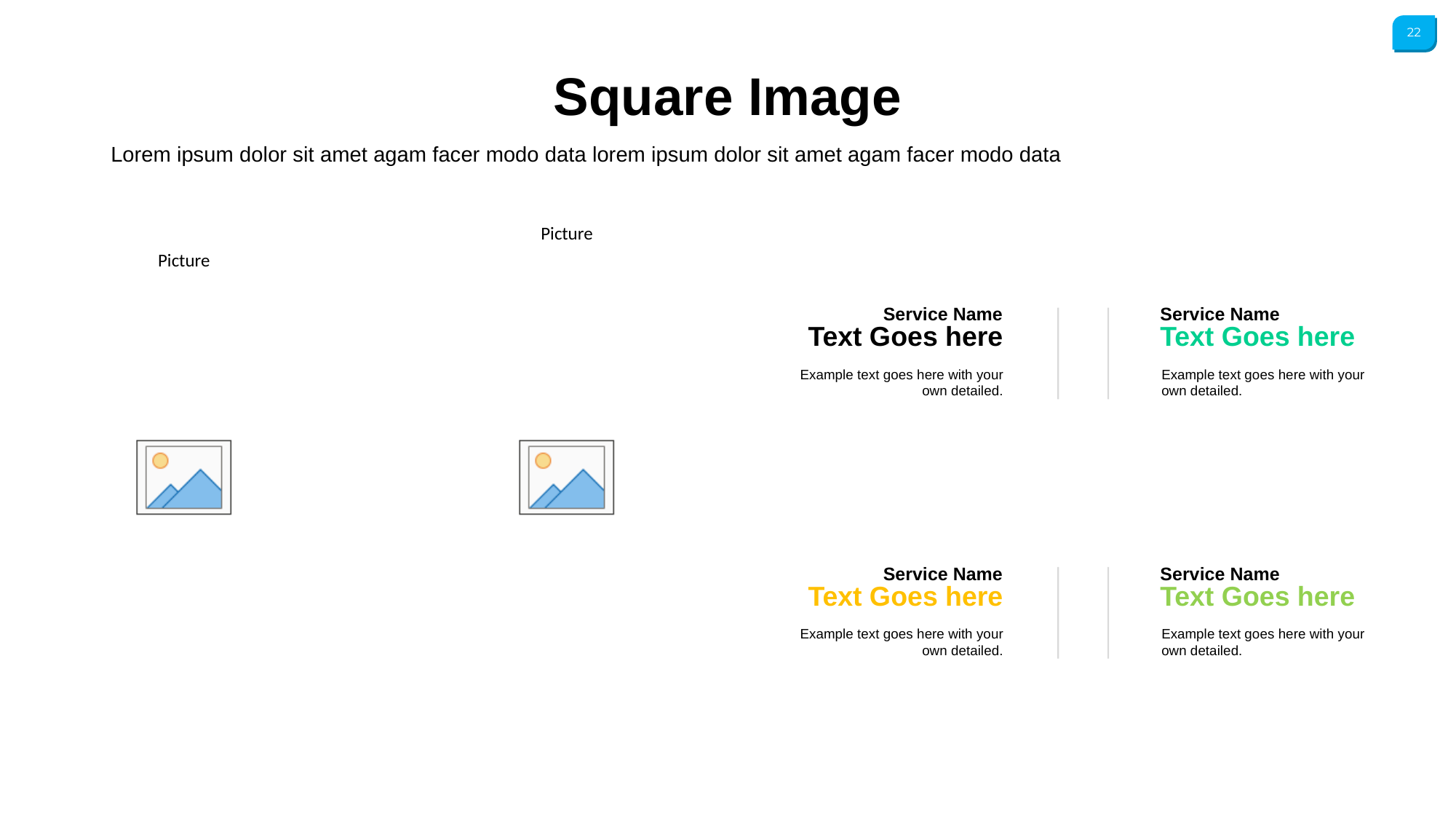

Square Image
Lorem ipsum dolor sit amet agam facer modo data lorem ipsum dolor sit amet agam facer modo data

Service Name
Text Goes here
Example text goes here with your own detailed.
Service Name
Text Goes here
Example text goes here with your own detailed.
Service Name
Text Goes here
Example text goes here with your own detailed.
Service Name
Text Goes here
Example text goes here with your own detailed.